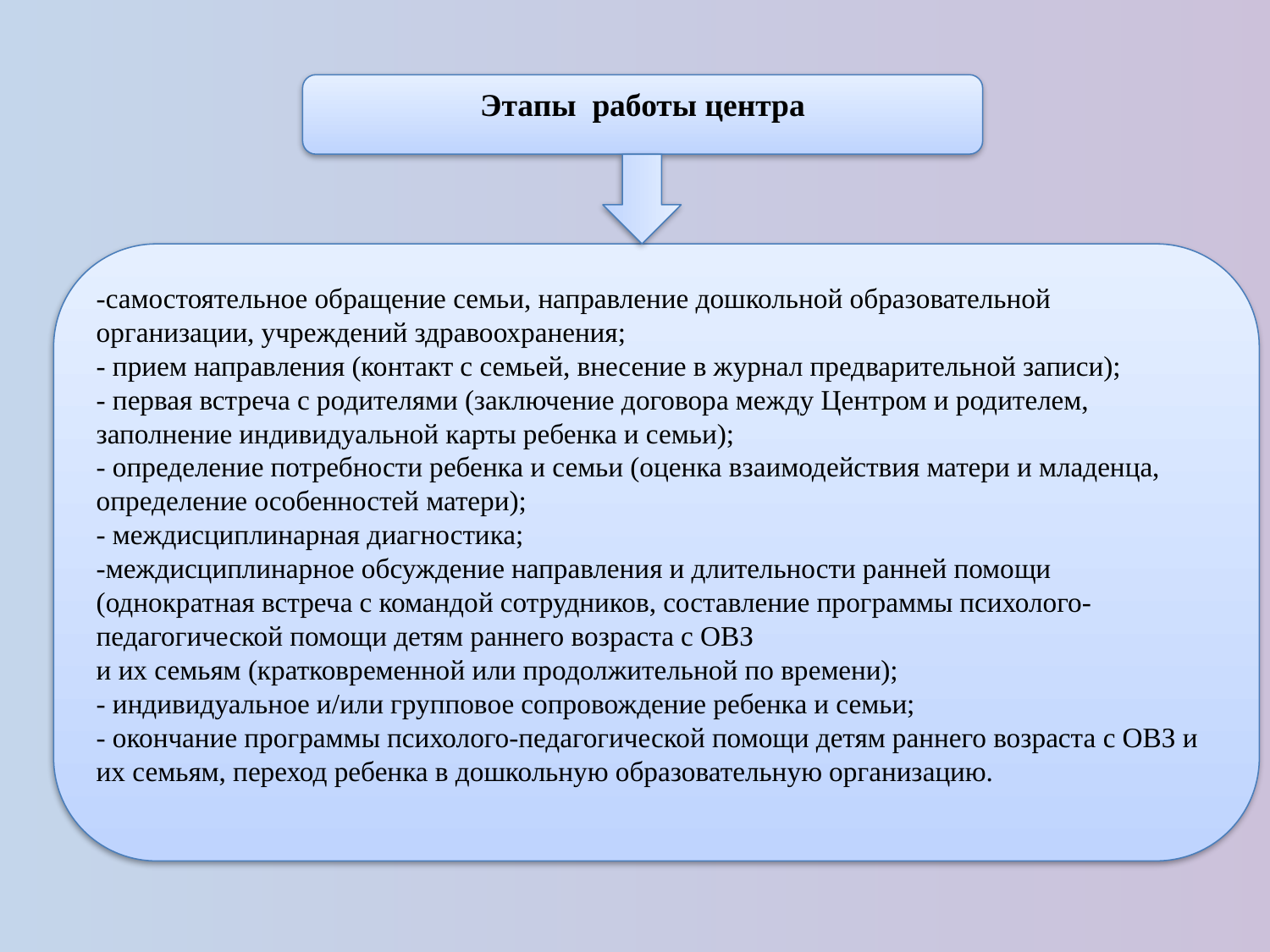

Этапы  работы центра

-самостоятельное обращение семьи, направление дошкольной образовательной организации, учреждений здравоохранения;
- прием направления (контакт с семьей, внесение в журнал предварительной записи);
- первая встреча с родителями (заключение договора между Центром и родителем, заполнение индивидуальной карты ребенка и семьи);
- определение потребности ребенка и семьи (оценка взаимодействия матери и младенца, определение особенностей матери);
- междисциплинарная диагностика;
-междисциплинарное обсуждение направления и длительности ранней помощи (однократная встреча с командой сотрудников, составление программы психолого-педагогической помощи детям раннего возраста с ОВЗ
и их семьям (кратковременной или продолжительной по времени);
- индивидуальное и/или групповое сопровождение ребенка и семьи;
- окончание программы психолого-педагогической помощи детям раннего возраста с ОВЗ и их семьям, переход ребенка в дошкольную образовательную организацию.